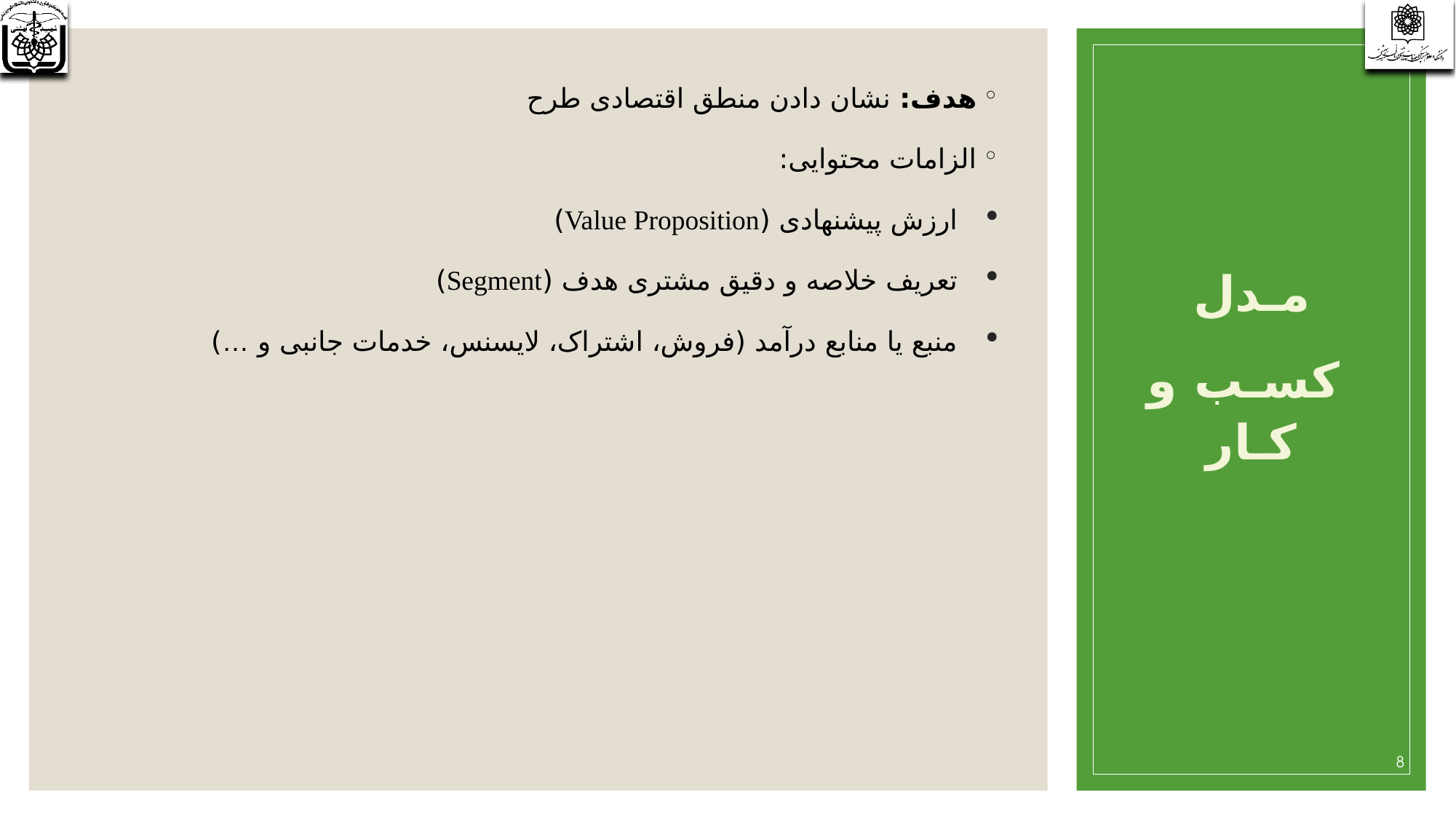

هدف: نشان دادن منطق اقتصادی طرح
الزامات محتوایی:
ارزش پیشنهادی (Value Proposition)
تعریف خلاصه و دقیق مشتری هدف (Segment)
منبع یا منابع درآمد (فروش، اشتراک، لایسنس، خدمات جانبی و …)
مـدل
کسـب ‌و کـار
8